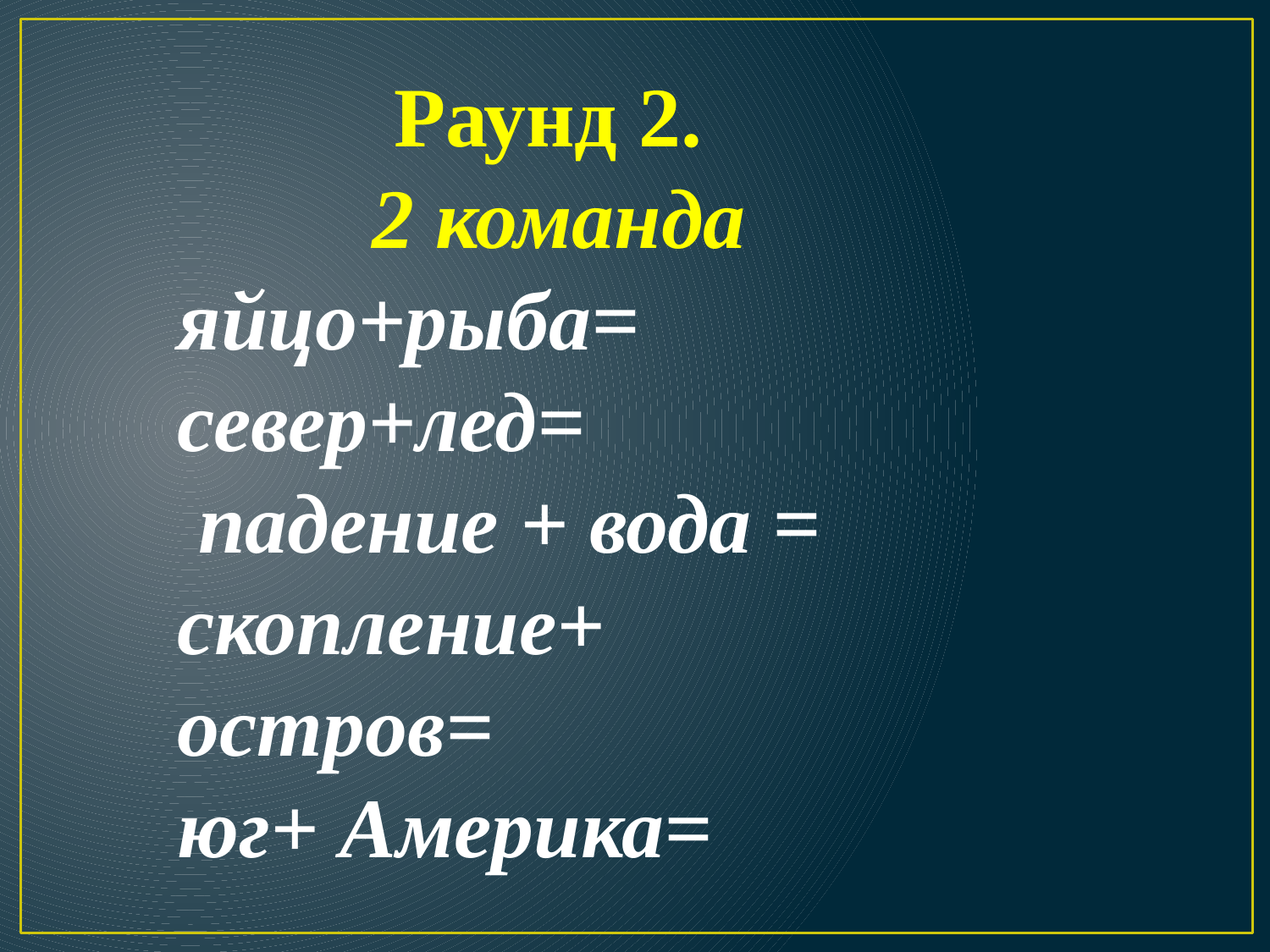

Раунд 2.
2 команда
яйцо+рыба=
север+лед=
 падение + вода =
скопление+ остров=
юг+ Америка=